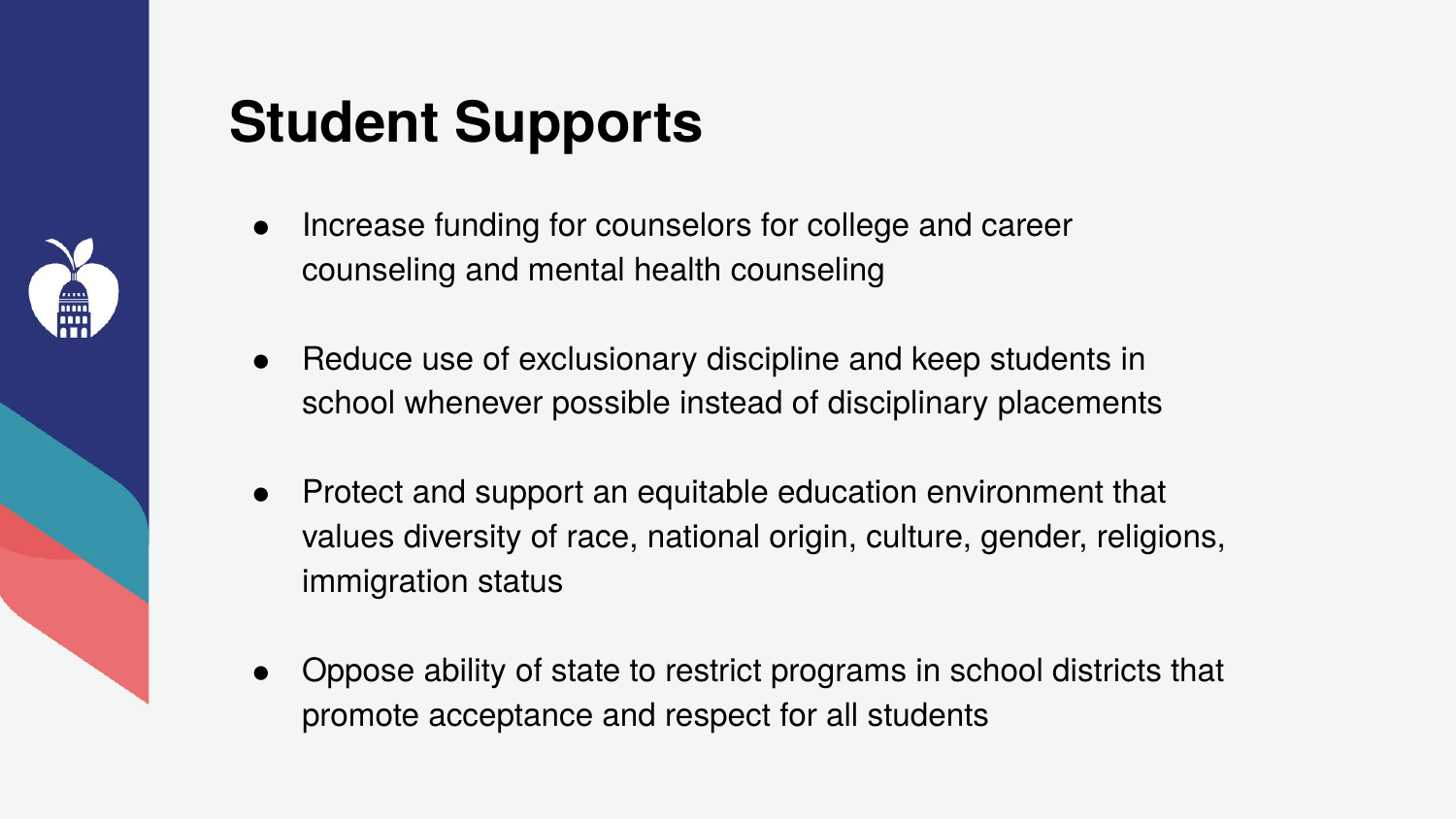

# Student Supports
Increase funding for counselors for college and career counseling and mental health counseling

Reduce use of exclusionary discipline and keep students in school whenever possible instead of disciplinary placements

Protect and support an equitable education environment that values diversity of race, national origin, culture, gender, religions, immigration status

Oppose ability of state to restrict programs in school districts that promote acceptance and respect for all students